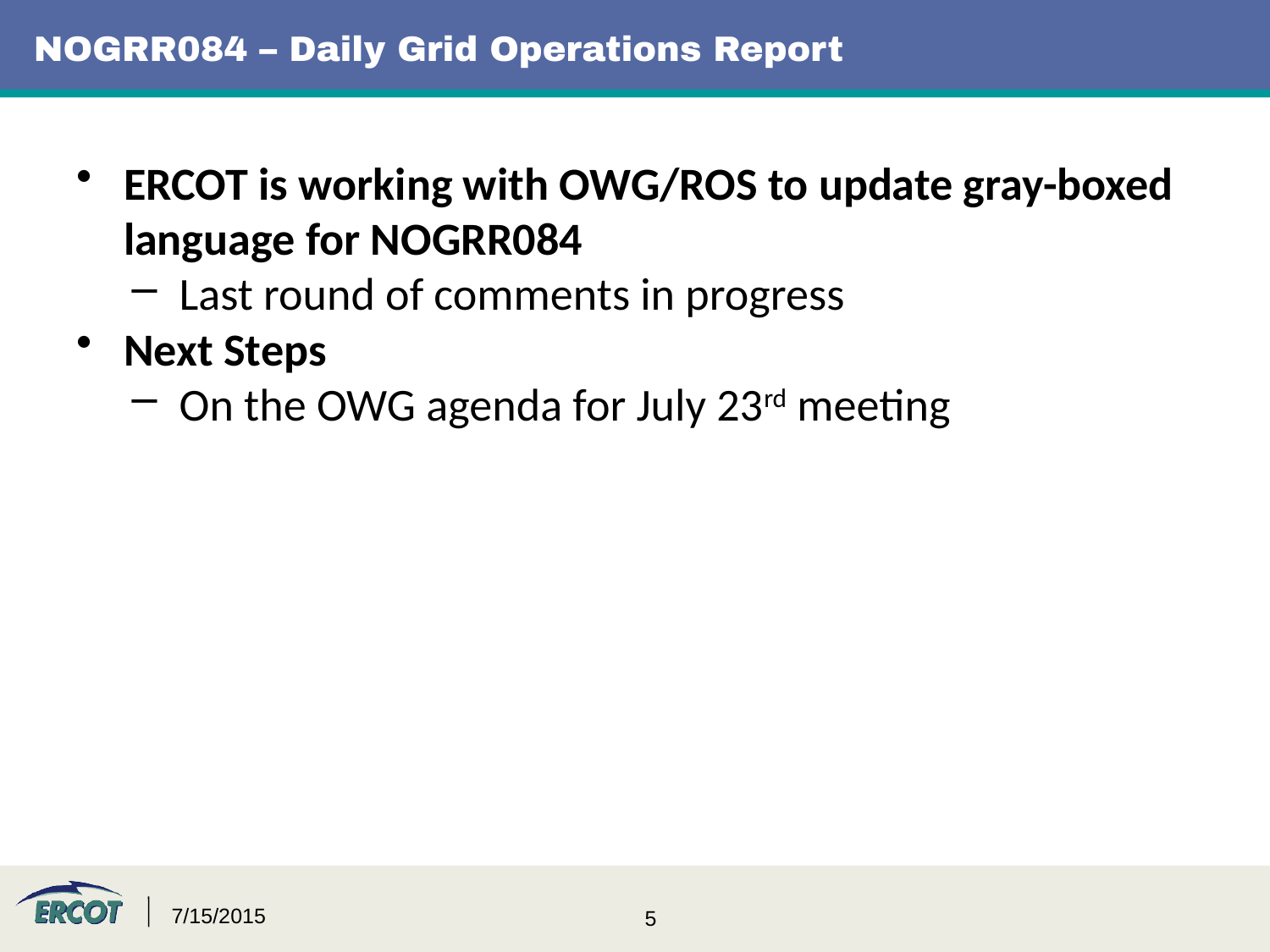

# NOGRR084 – Daily Grid Operations Report
ERCOT is working with OWG/ROS to update gray-boxed language for NOGRR084
Last round of comments in progress
Next Steps
On the OWG agenda for July 23rd meeting
7/15/2015